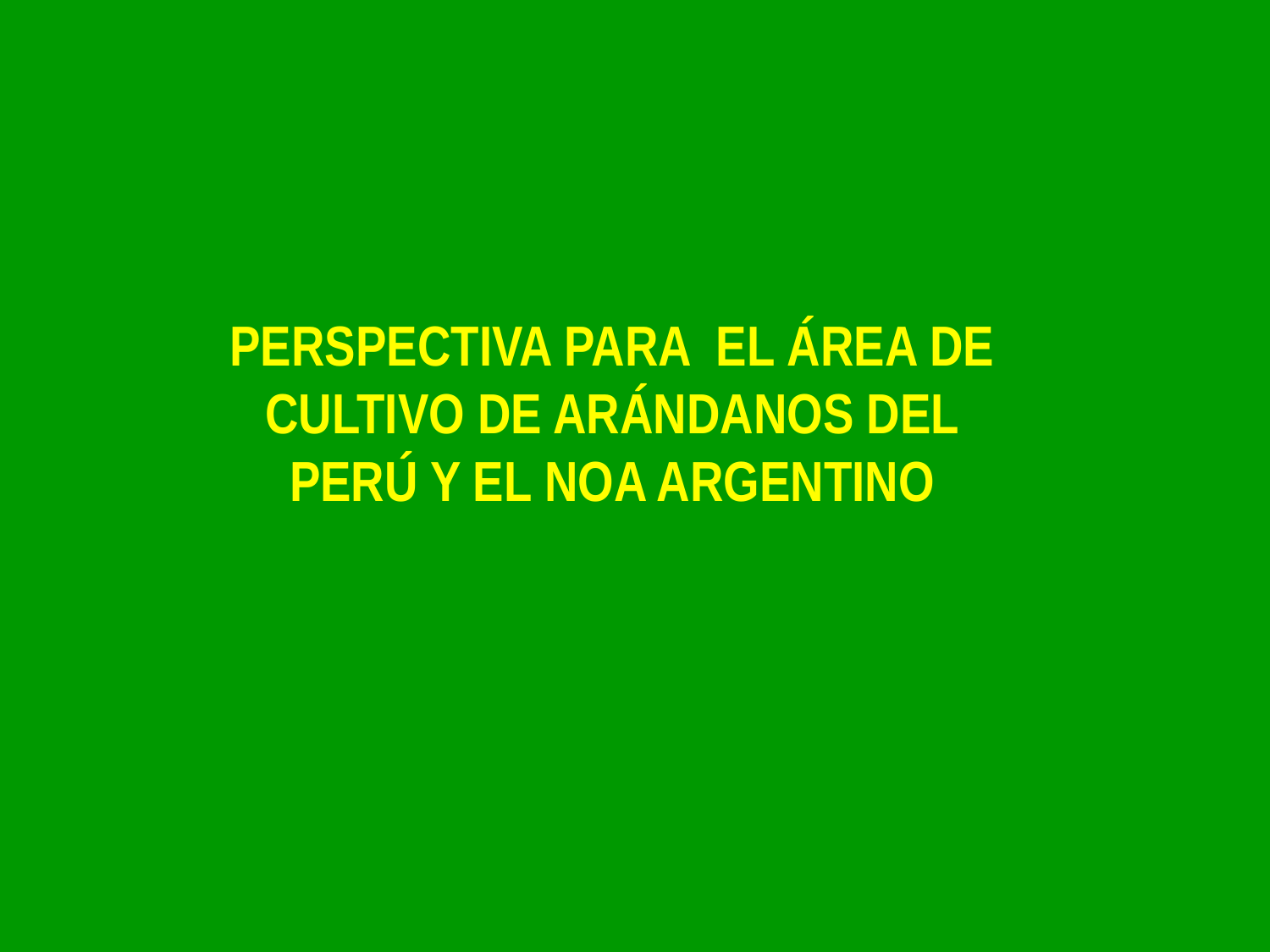

PERSPECTIVA PARA  EL ÁREA DE CULTIVO DE ARÁNDANOS DEL PERÚ Y EL NOA ARGENTINO